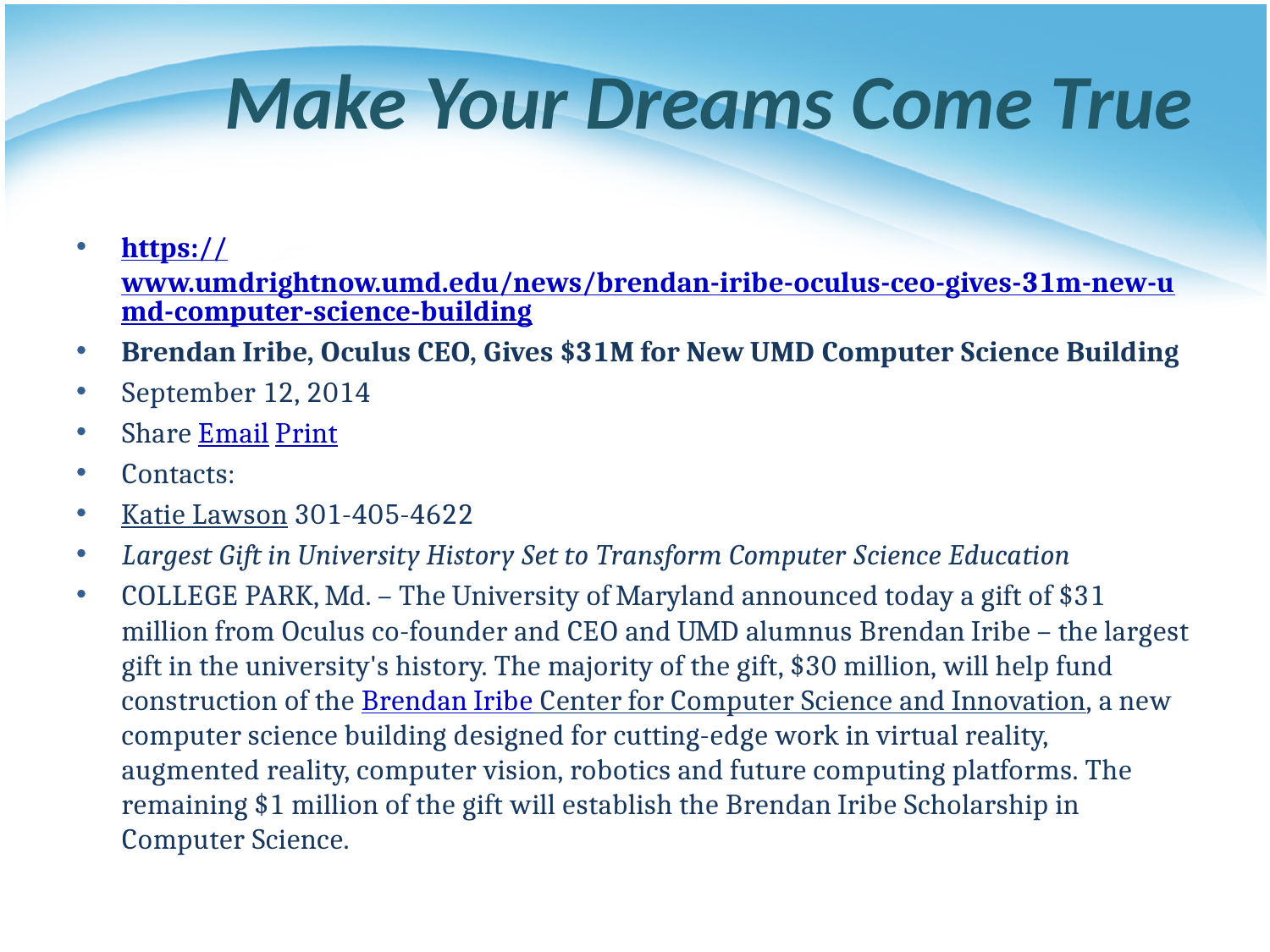

# Make Your Dreams Come True
https://www.umdrightnow.umd.edu/news/brendan-iribe-oculus-ceo-gives-31m-new-umd-computer-science-building
Brendan Iribe, Oculus CEO, Gives $31M for New UMD Computer Science Building
September 12, 2014
Share Email Print
Contacts:
Katie Lawson 301-405-4622
Largest Gift in University History Set to Transform Computer Science Education
COLLEGE PARK, Md. – The University of Maryland announced today a gift of $31 million from Oculus co-founder and CEO and UMD alumnus Brendan Iribe – the largest gift in the university's history. The majority of the gift, $30 million, will help fund construction of the Brendan Iribe Center for Computer Science and Innovation, a new computer science building designed for cutting-edge work in virtual reality, augmented reality, computer vision, robotics and future computing platforms. The remaining $1 million of the gift will establish the Brendan Iribe Scholarship in Computer Science.